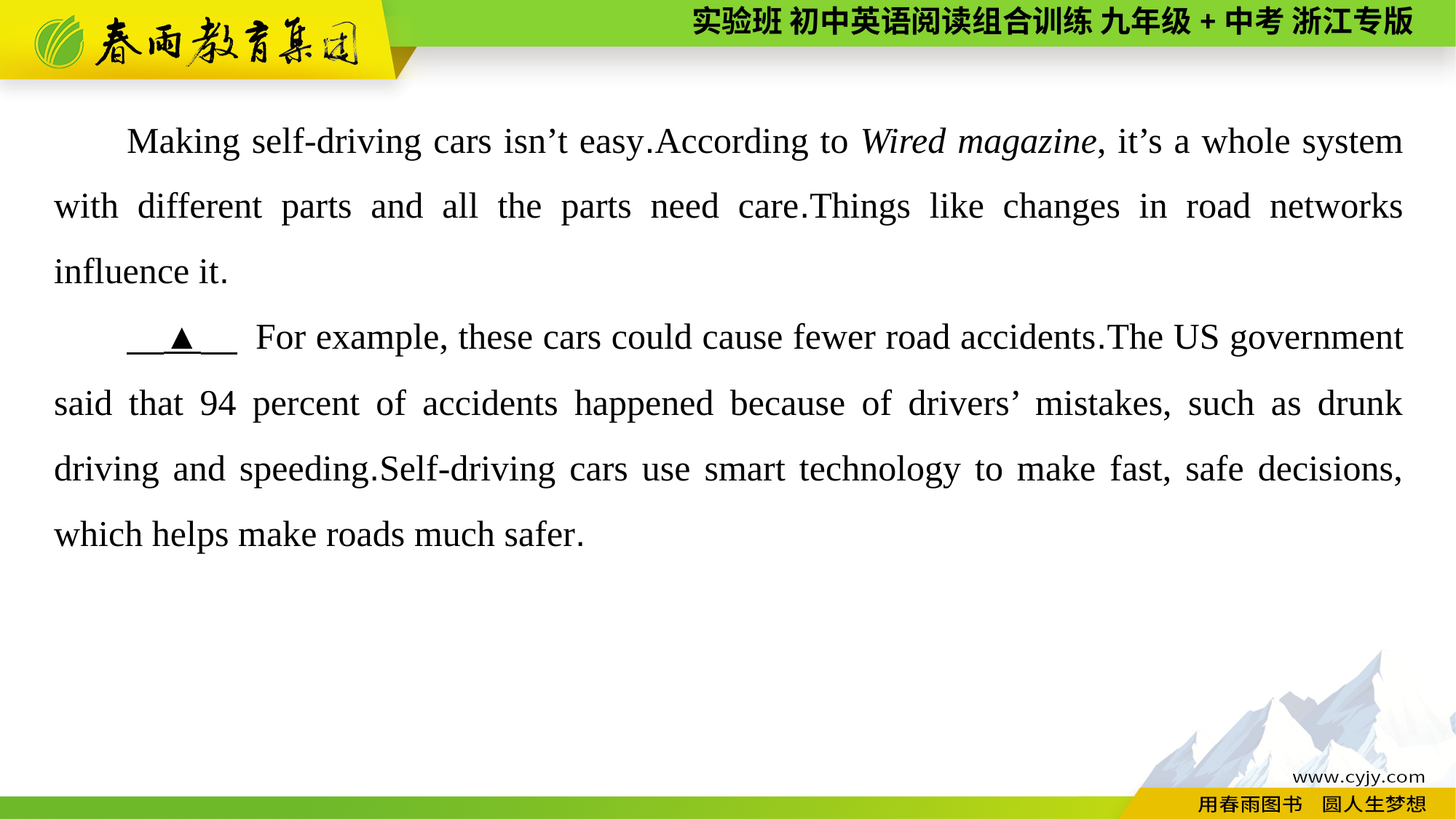

Making self-driving cars isn’t easy.According to Wired magazine, it’s a whole system with different parts and all the parts need care.Things like changes in road networks influence it.
　▲　 For example, these cars could cause fewer road accidents.The US government said that 94 percent of accidents happened because of drivers’ mistakes, such as drunk driving and speeding.Self-driving cars use smart technology to make fast, safe decisions, which helps make roads much safer.